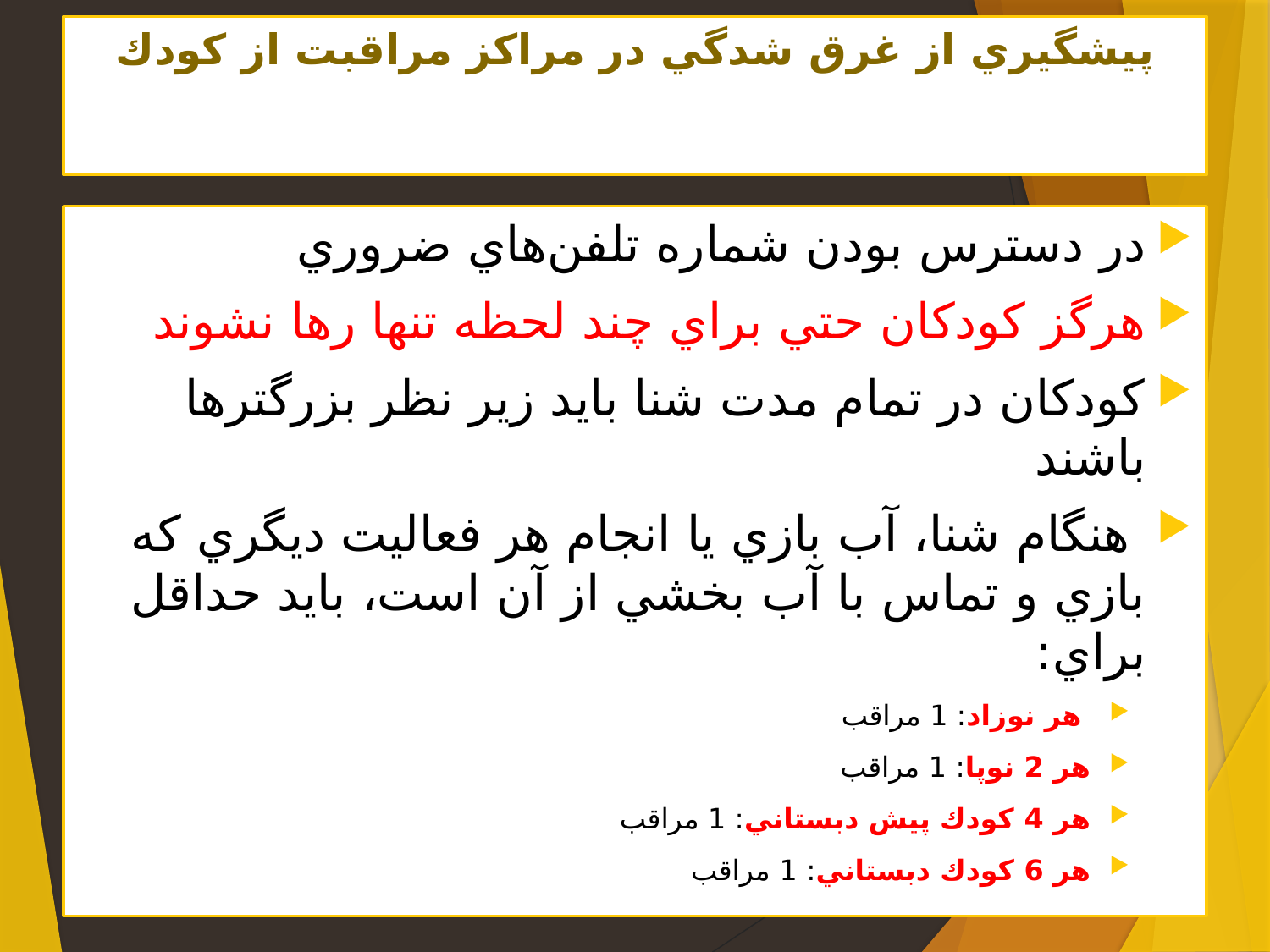

# پيشگيري از غرق شدگي در مراكز مراقبت از كودك
در دسترس بودن شماره تلفن‌هاي ضروري
هرگز كودكان حتي براي چند لحظه تنها رها نشوند
كودكان در تمام مدت شنا بايد زير نظر بزرگترها باشند
 هنگام شنا، آب بازي يا انجام هر فعاليت ديگري كه بازي و تماس با آب بخشي از آن است، بايد حداقل براي:
 هر نوزاد: 1 مراقب
هر 2 نوپا: 1 مراقب
هر 4 كودك پيش دبستاني: 1 مراقب
هر 6 كودك دبستاني: 1 مراقب